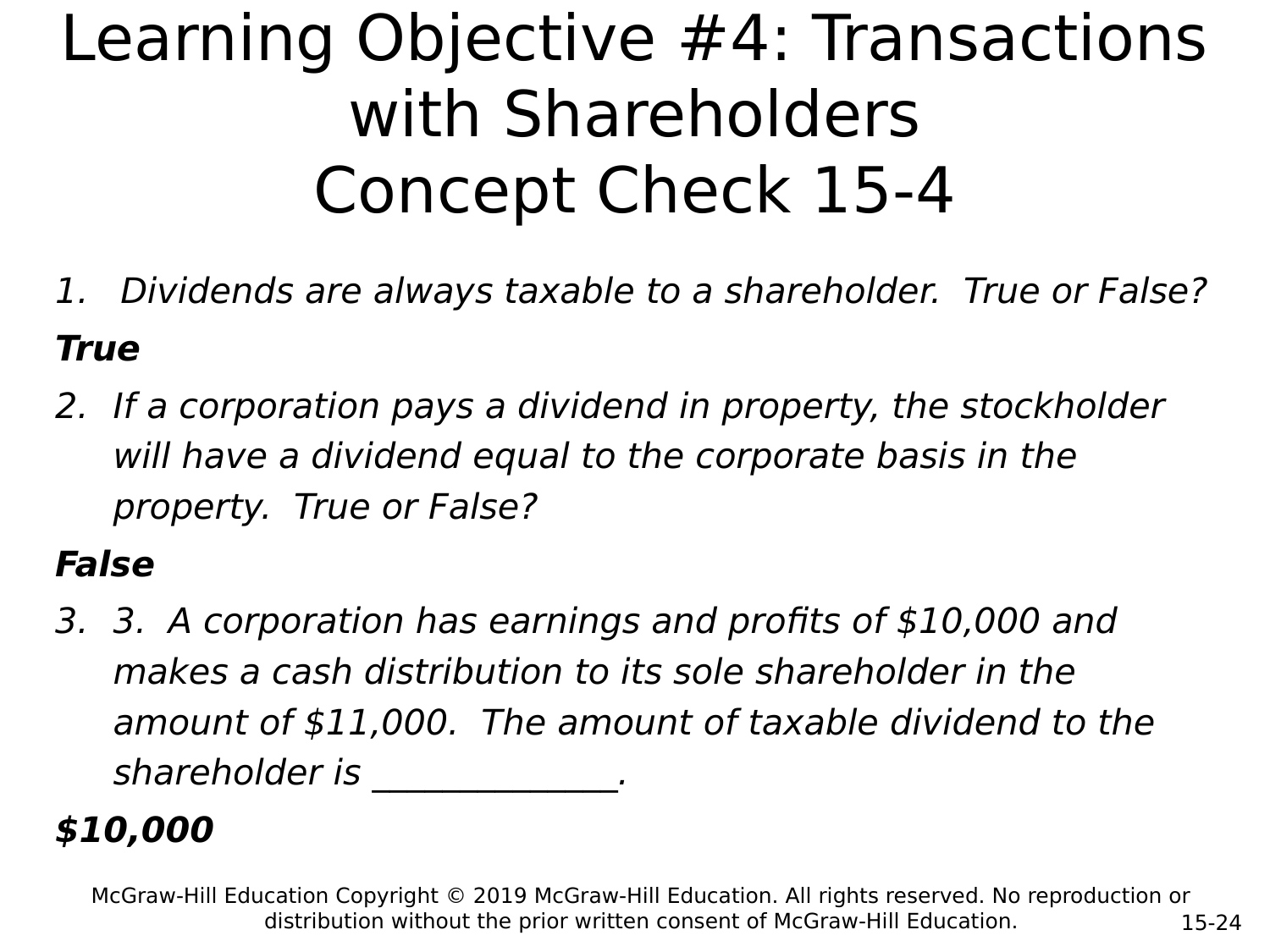

# Learning Objective #4: Transactions with Shareholders Concept Check 15-4
Dividends are always taxable to a shareholder.  True or False?
True
If a corporation pays a dividend in property, the stockholder will have a dividend equal to the corporate basis in the property.  True or False?
False
3.  A corporation has earnings and profits of $10,000 and makes a cash distribution to its sole shareholder in the amount of $11,000.  The amount of taxable dividend to the shareholder is ______________.
$10,000
McGraw-Hill Education Copyright © 2019 McGraw-Hill Education. All rights reserved. No reproduction or distribution without the prior written consent of McGraw-Hill Education.
15-24